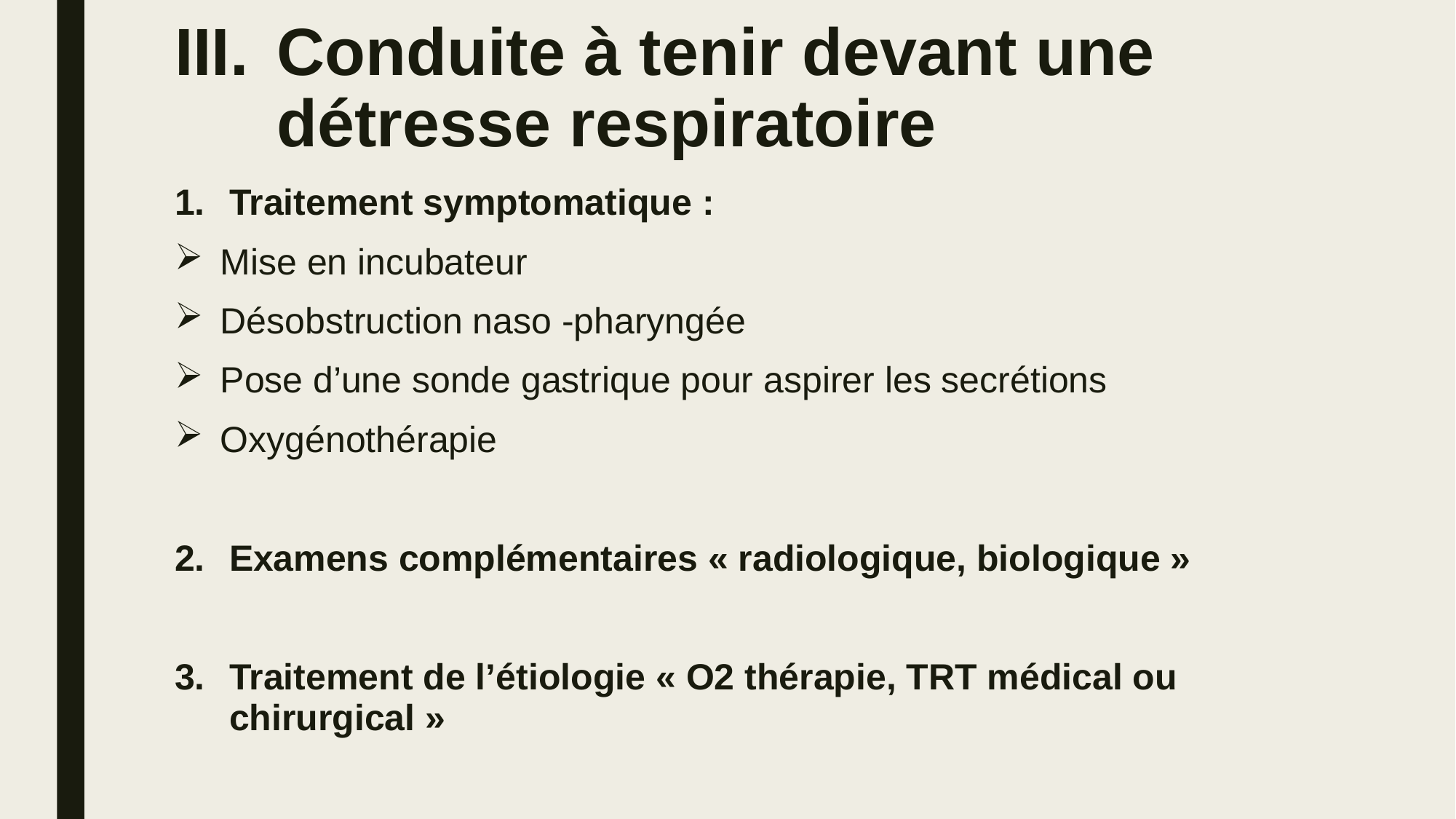

# Conduite à tenir devant une détresse respiratoire
Traitement symptomatique :
Mise en incubateur
Désobstruction naso -pharyngée
Pose d’une sonde gastrique pour aspirer les secrétions
Oxygénothérapie

Examens complémentaires « radiologique, biologique »

Traitement de l’étiologie « O2 thérapie, TRT médical ou chirurgical »